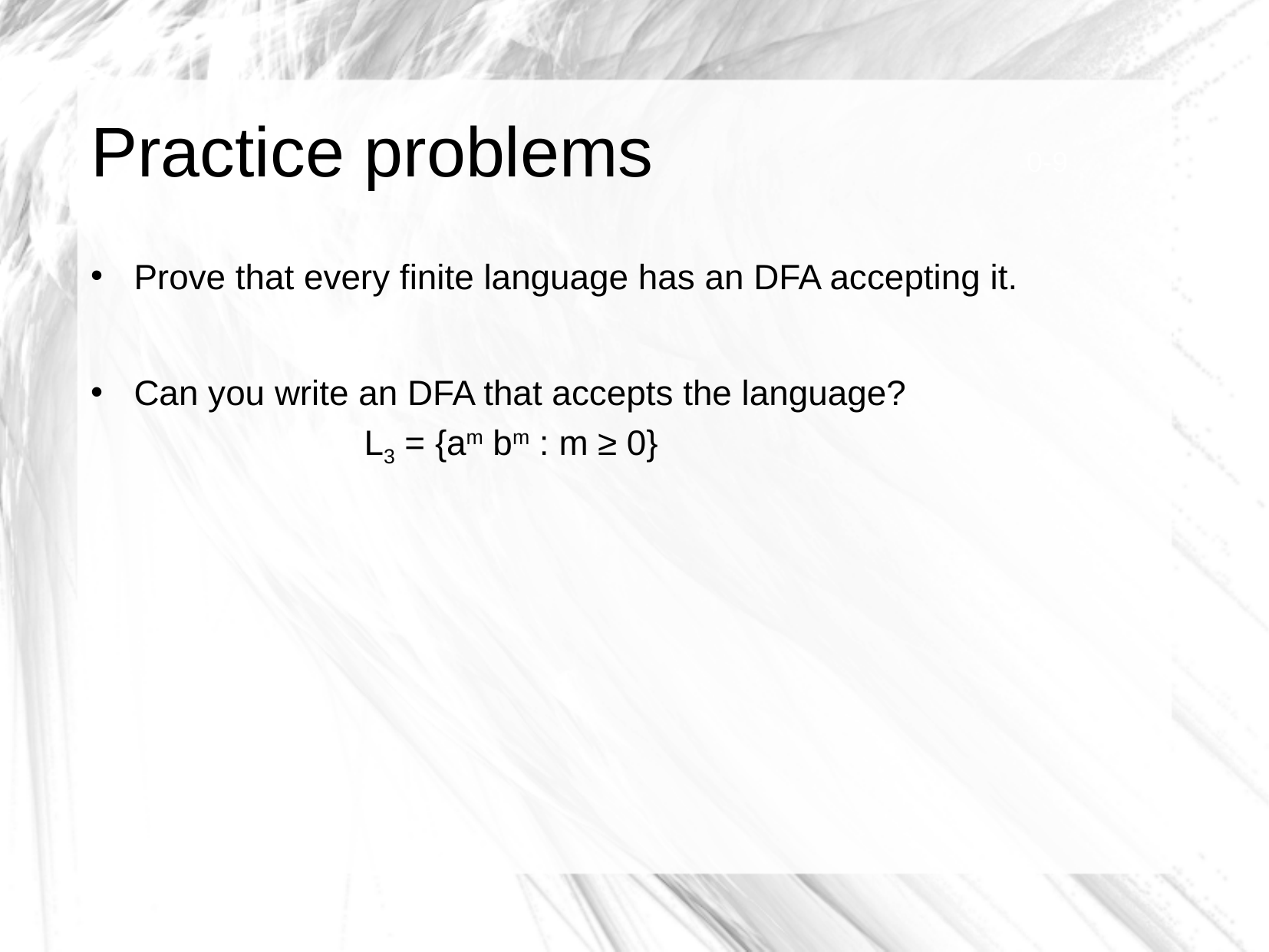

# Practice problems
0-9
Prove that every finite language has an DFA accepting it.

Can you write an DFA that accepts the language?
		L3 = {am bm : m ≥ 0}